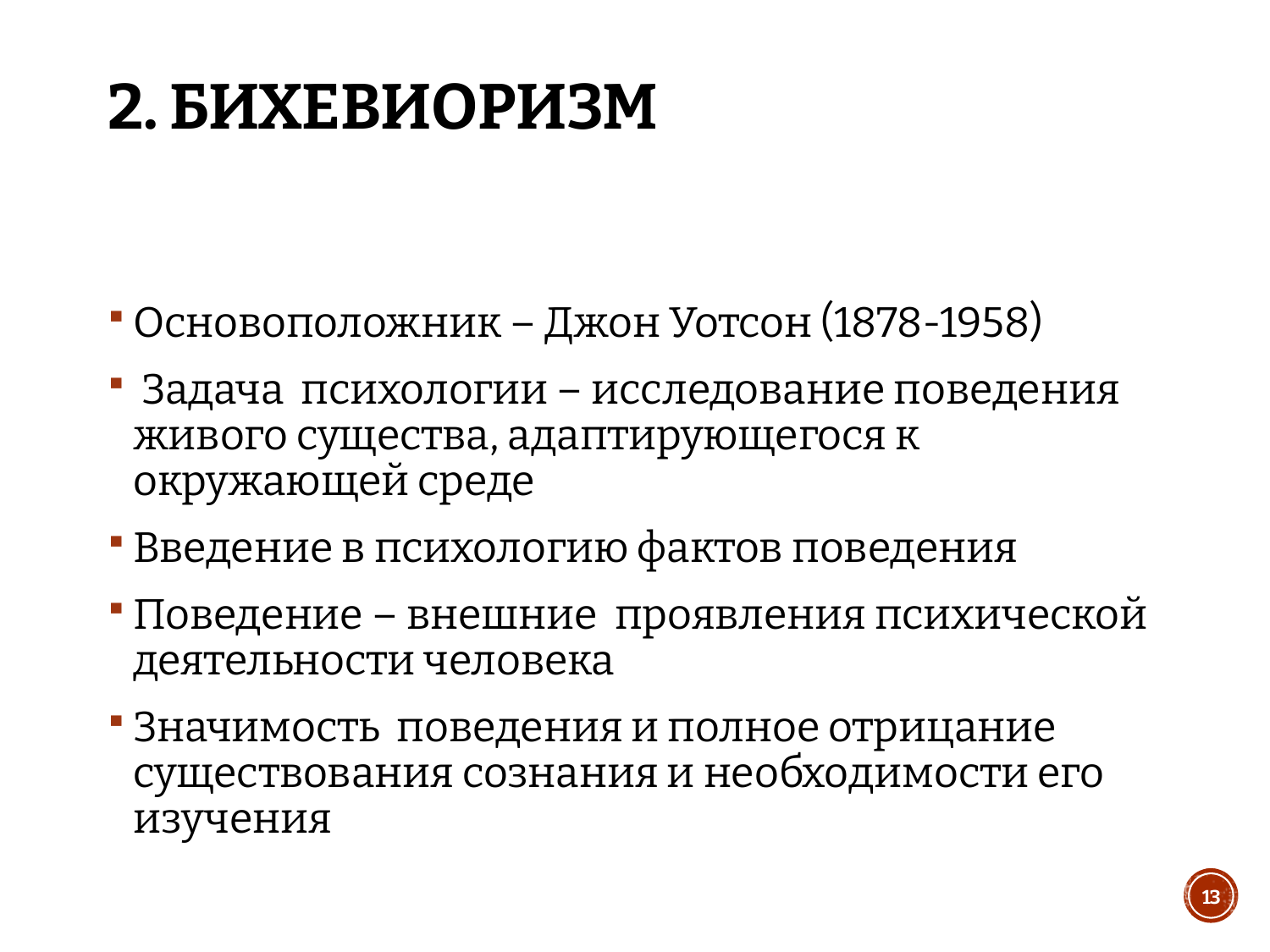

# 2. Бихевиоризм
Основоположник – Джон Уотсон (1878-1958)
 Задача  психологии – исследование поведения живого существа, адаптирующегося к окружающей среде
Введение в психологию фактов поведения
Поведение – внешние  проявления психической деятельности человека
Значимость  поведения и полное отрицание существования сознания и необходимости его изучения
13